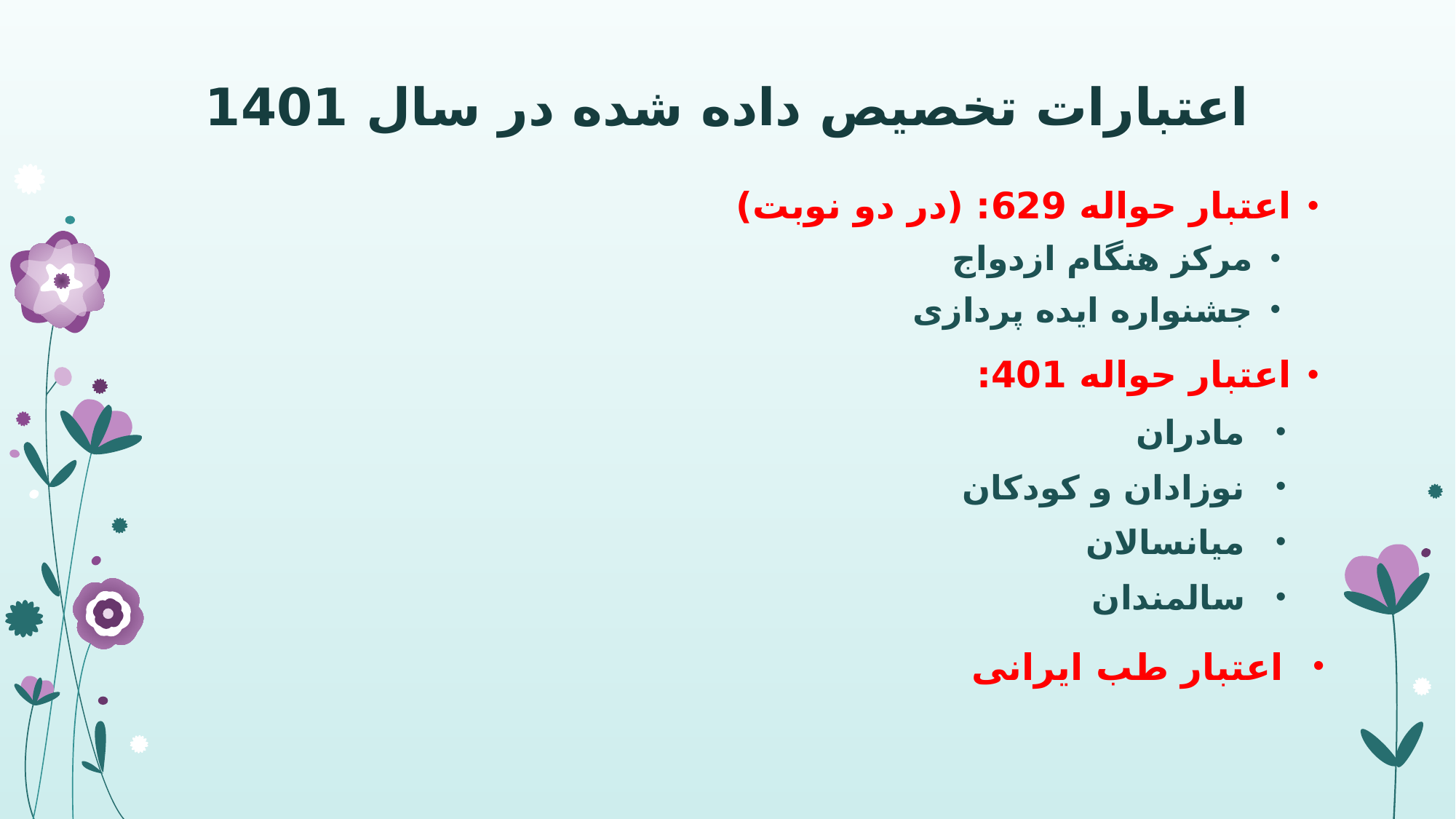

# اعتبارات تخصیص داده شده در سال 1401
اعتبار حواله 629: (در دو نوبت)
مرکز هنگام ازدواج
جشنواره ایده پردازی
اعتبار حواله 401:
مادران
نوزادان و کودکان
میانسالان
سالمندان
اعتبار طب ایرانی